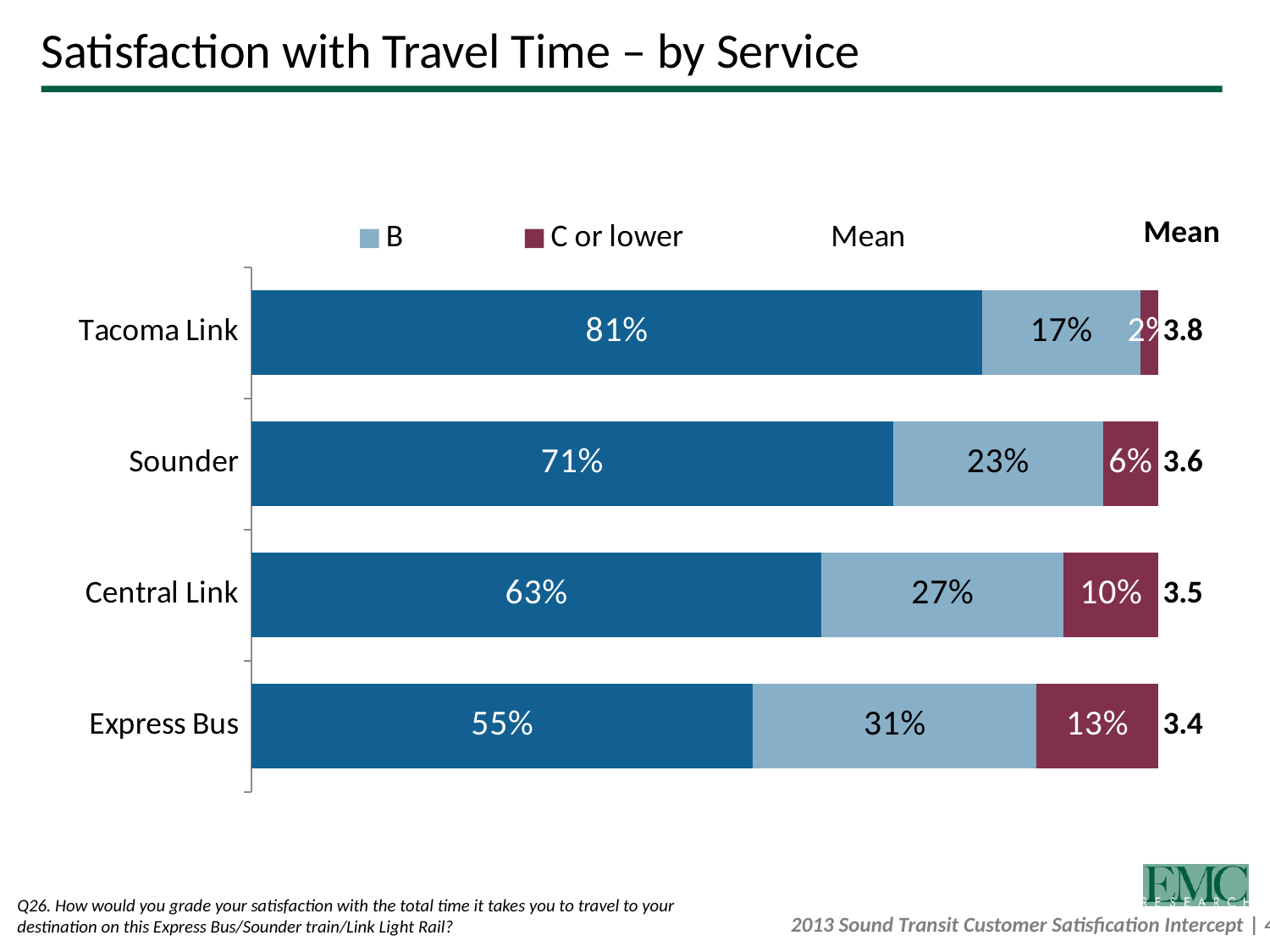

# Satisfaction with Travel Time – by Service

### Chart

| Category | A | B | C or lower | Mean |
|---|---|---|---|---|
| Tacoma Link | 0.8058252427184474 | 0.17475728155339826 | 0.01941747572815536 | 3.8039215686274512 |
| Sounder | 0.7075657745992059 | 0.2315706353330707 | 0.06086359006772726 | 3.6371512909729358 |
| Central Link | 0.6286491809355188 | 0.26723785820275564 | 0.1041129608617271 | 3.526911810605844 |
| Express Bus | 0.5533503047115778 | 0.31250230476029045 | 0.13414739052813168 | 3.4193377501729603 |
Q26. How would you grade your satisfaction with the total time it takes you to travel to your destination on this Express Bus/Sounder train/Link Light Rail?